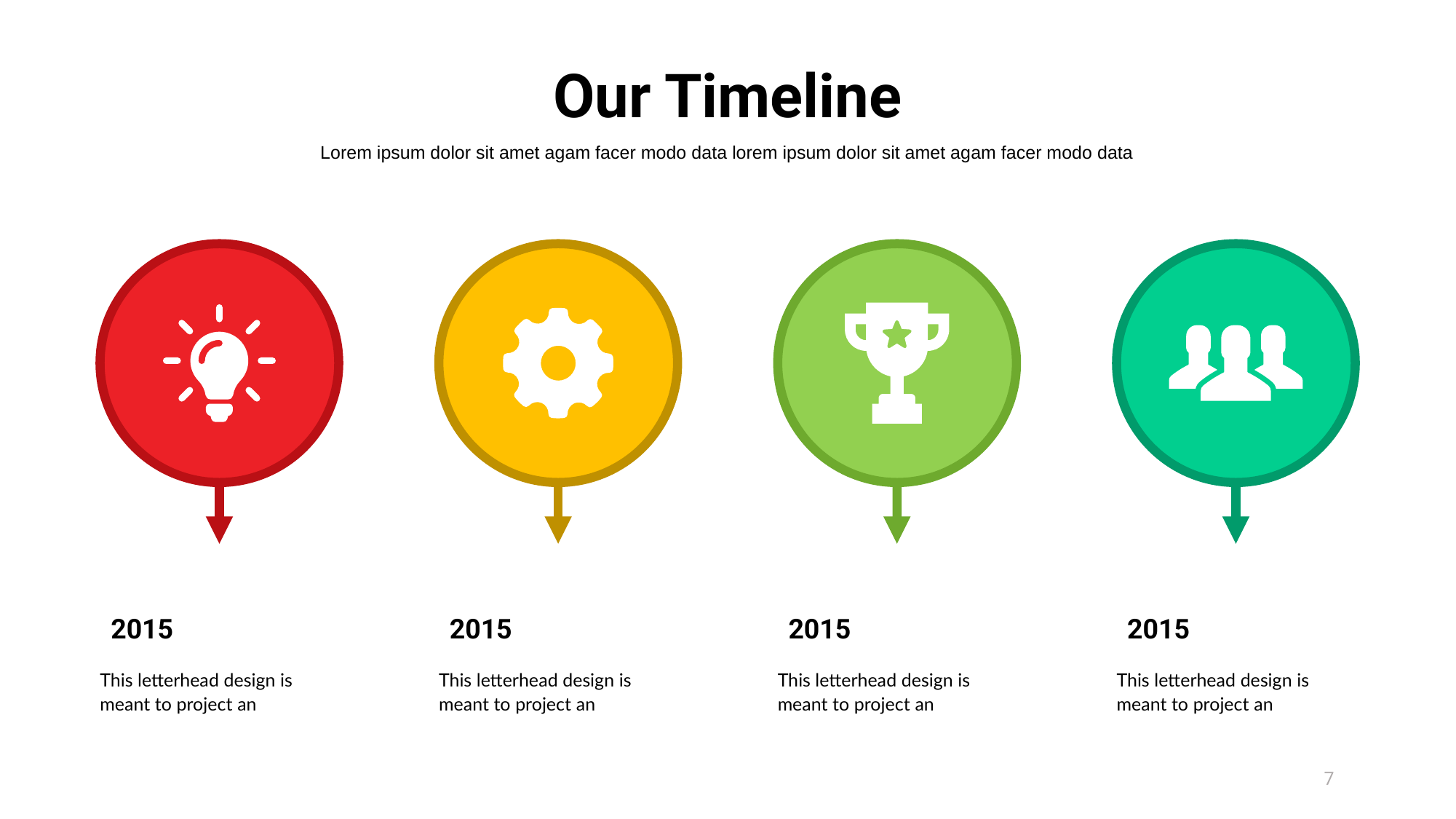

# Our Timeline
Lorem ipsum dolor sit amet agam facer modo data lorem ipsum dolor sit amet agam facer modo data

2015
This letterhead design is meant to project an
2015
This letterhead design is meant to project an
2015
This letterhead design is meant to project an
2015
This letterhead design is meant to project an
7